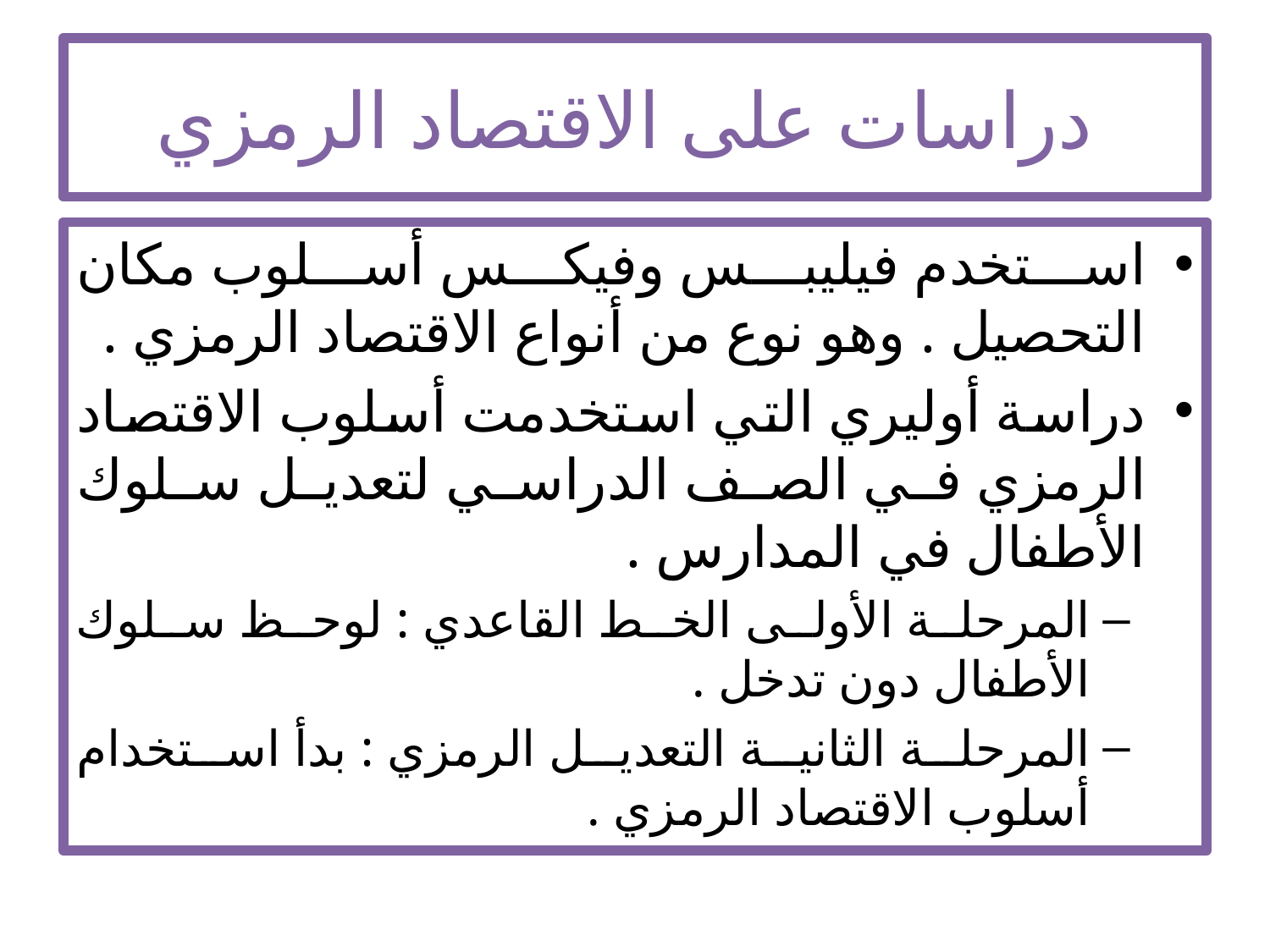

# دراسات على الاقتصاد الرمزي
استخدم فيليبس وفيكس أسلوب مكان التحصيل . وهو نوع من أنواع الاقتصاد الرمزي .
دراسة أوليري التي استخدمت أسلوب الاقتصاد الرمزي في الصف الدراسي لتعديل سلوك الأطفال في المدارس .
المرحلة الأولى الخط القاعدي : لوحظ سلوك الأطفال دون تدخل .
المرحلة الثانية التعديل الرمزي : بدأ استخدام أسلوب الاقتصاد الرمزي .